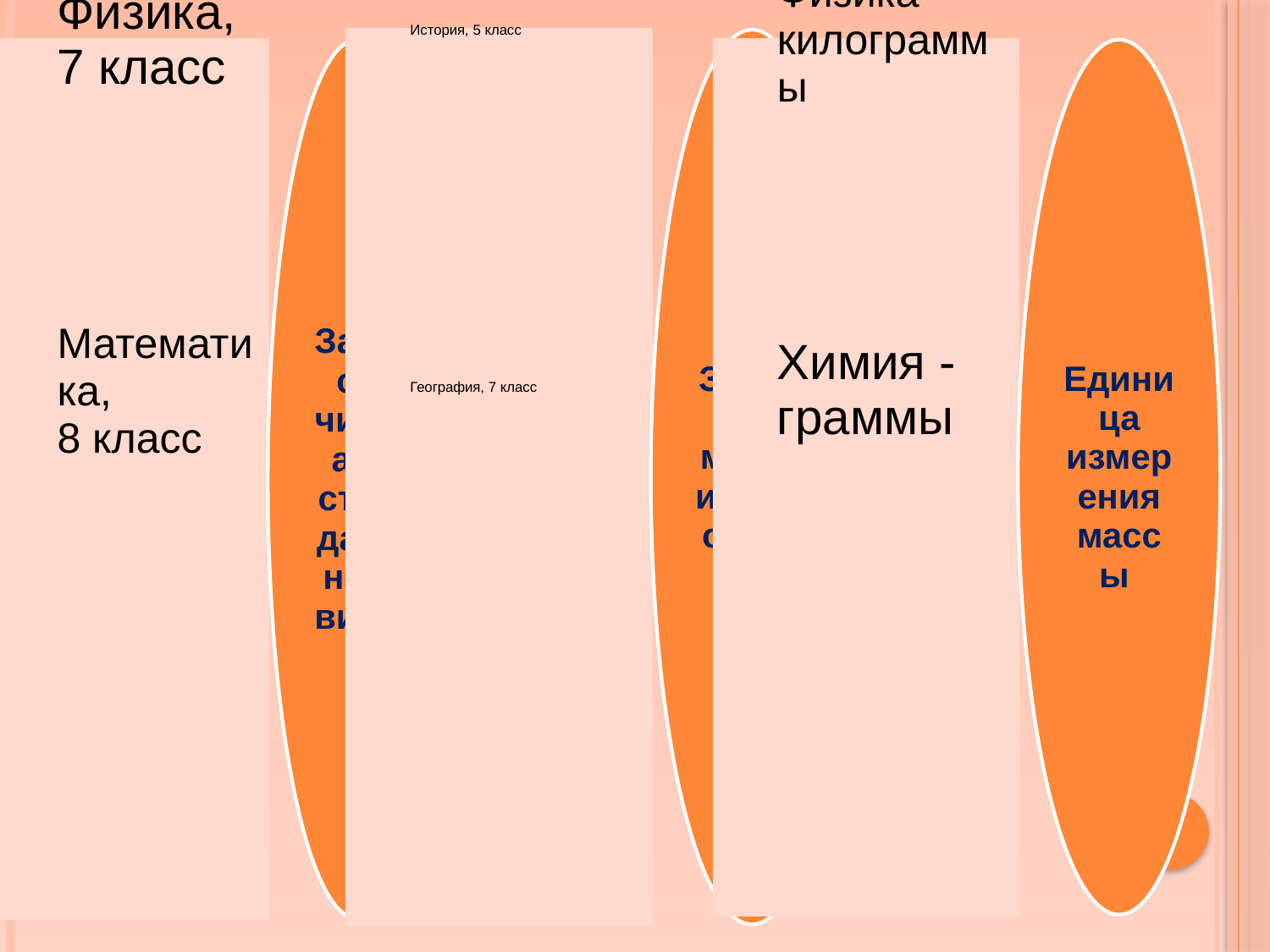

История, 5 класс
География, 7 класс
#
Физика, 7 класс
Математика,
8 класс
Единица измерения массы
Физика - килограммы